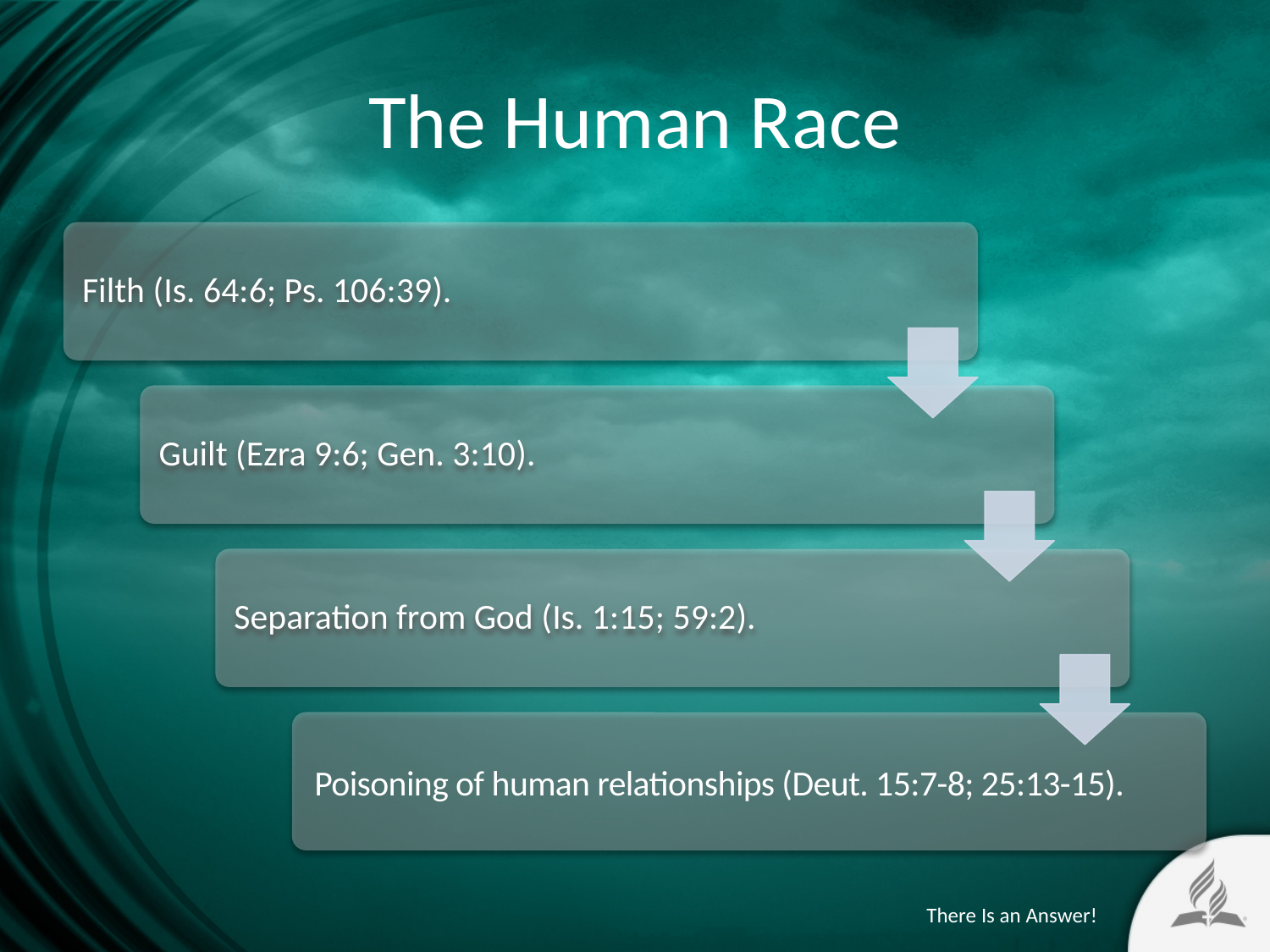

# The Human Race
Filth (Is. 64:6; Ps. 106:39).
Guilt (Ezra 9:6; Gen. 3:10).
Separation from God (Is. 1:15; 59:2).

Poisoning of human relationships (Deut. 15:7-8; 25:13-15).
There Is an Answer!